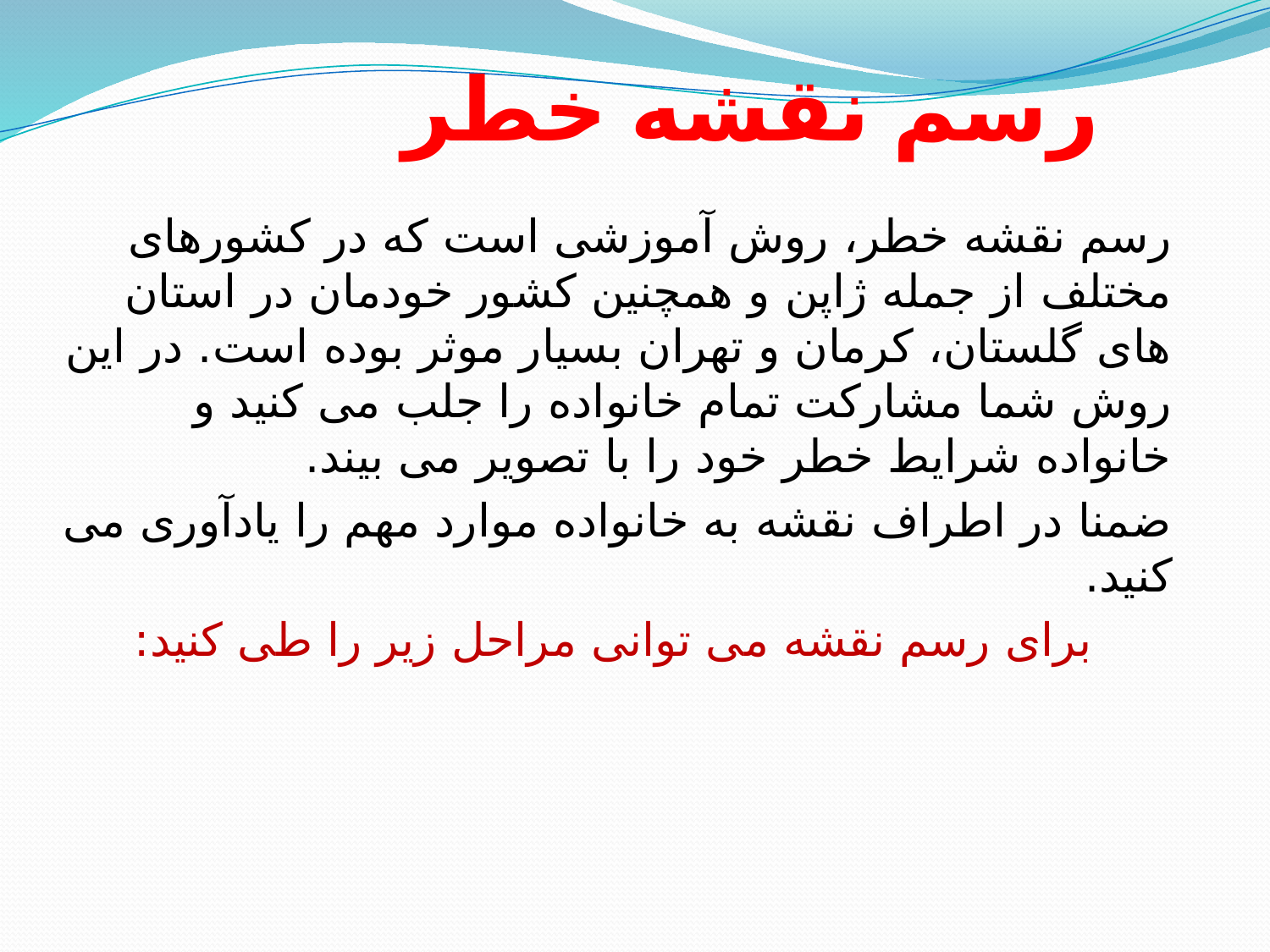

# رسم نقشه خطر
رسم نقشه خطر، روش آموزشی است که در کشورهای مختلف از جمله ژاپن و همچنین کشور خودمان در استان های گلستان، کرمان و تهران بسیار موثر بوده است. در این روش شما مشارکت تمام خانواده را جلب می کنید و خانواده شرایط خطر خود را با تصویر می بیند.
ضمنا در اطراف نقشه به خانواده موارد مهم را یادآوری می کنید.
برای رسم نقشه می توانی مراحل زیر را طی کنید: